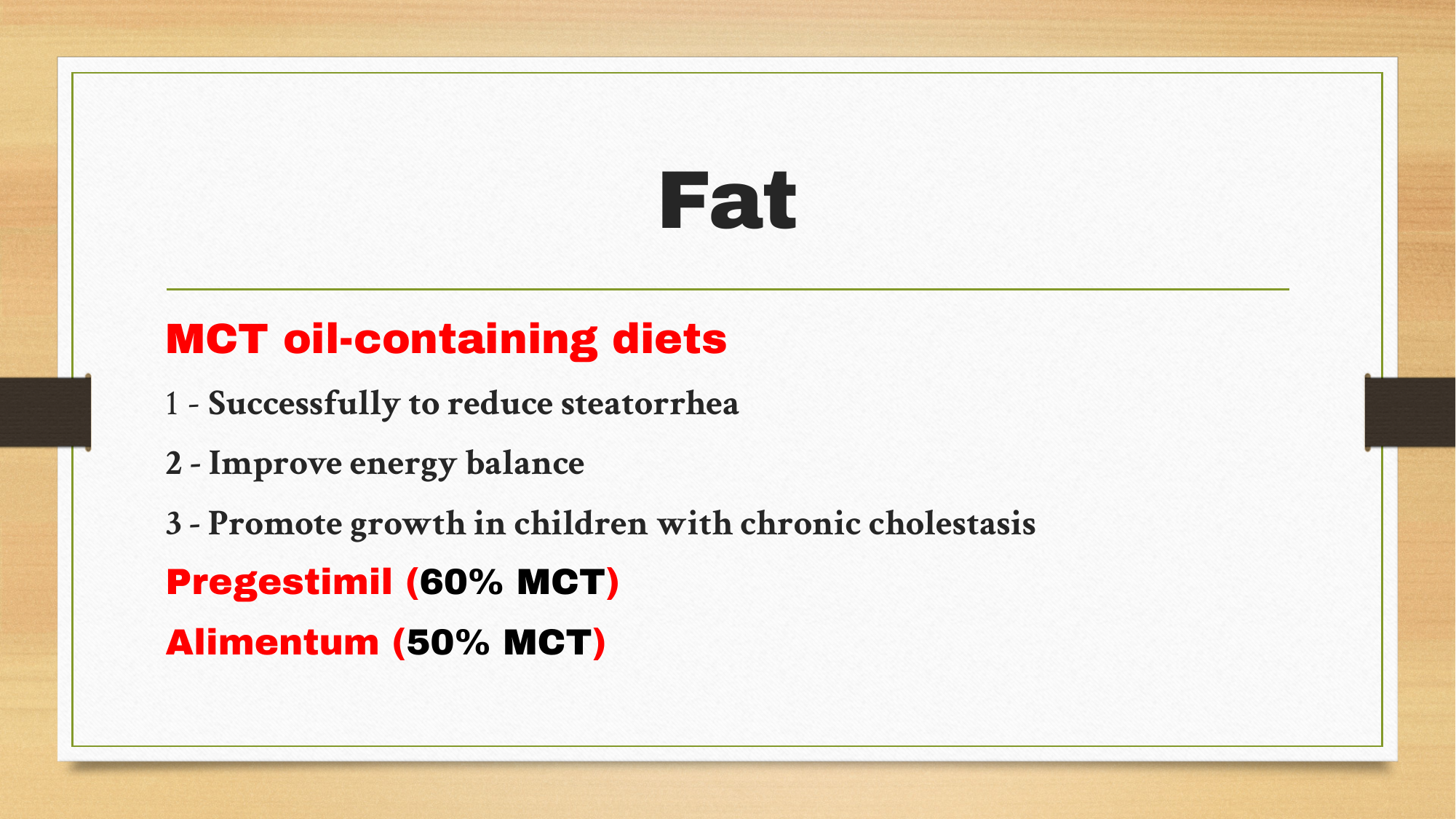

# Fat
MCT oil-containing diets
1 - Successfully to reduce steatorrhea
2 - Improve energy balance
3 - Promote growth in children with chronic cholestasis
Pregestimil (60% MCT)
Alimentum (50% MCT)